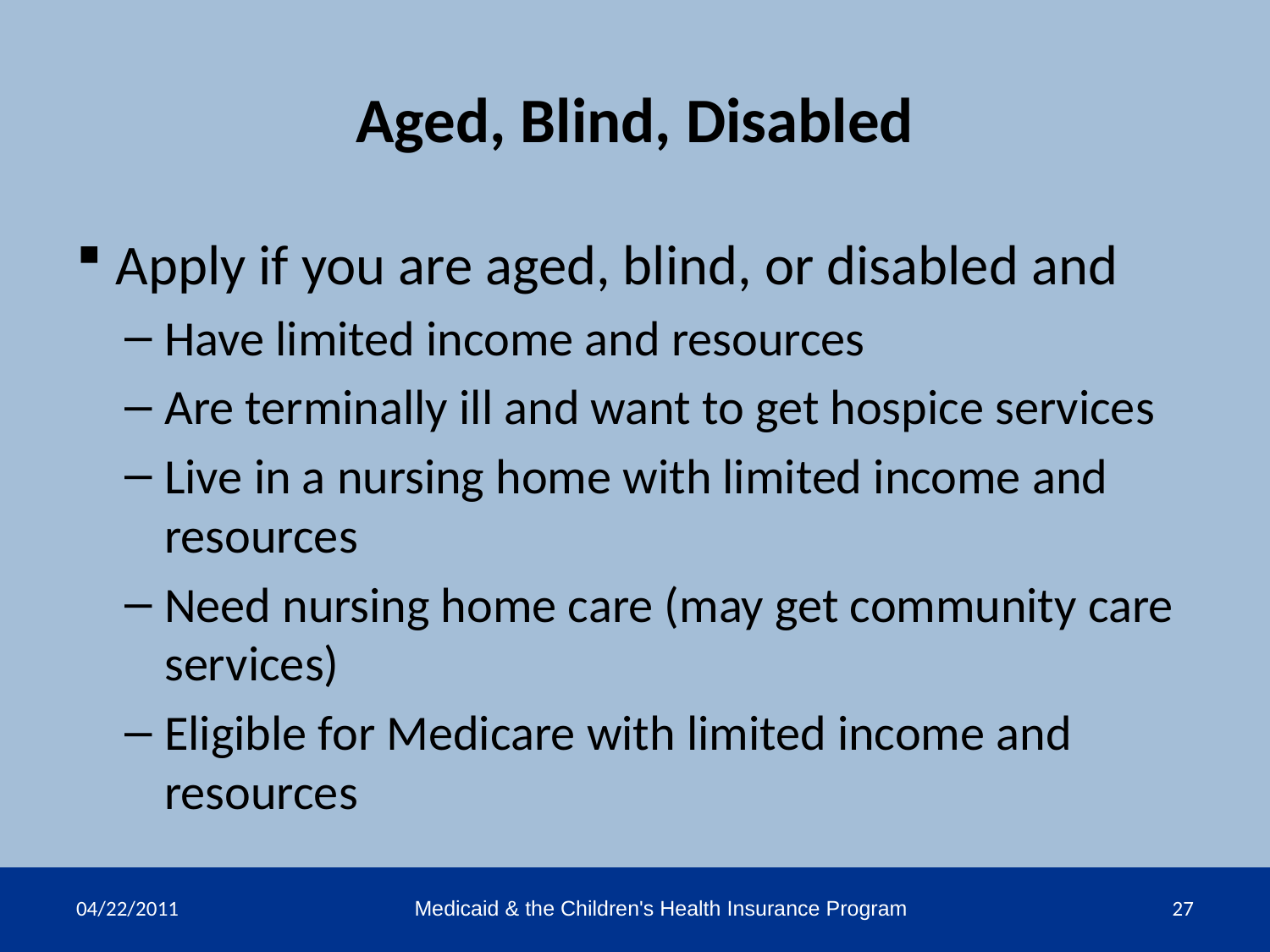

# Aged, Blind, Disabled
Apply if you are aged, blind, or disabled and
Have limited income and resources
Are terminally ill and want to get hospice services
Live in a nursing home with limited income and resources
Need nursing home care (may get community care services)
Eligible for Medicare with limited income and resources
04/22/2011
Medicaid & the Children's Health Insurance Program
27